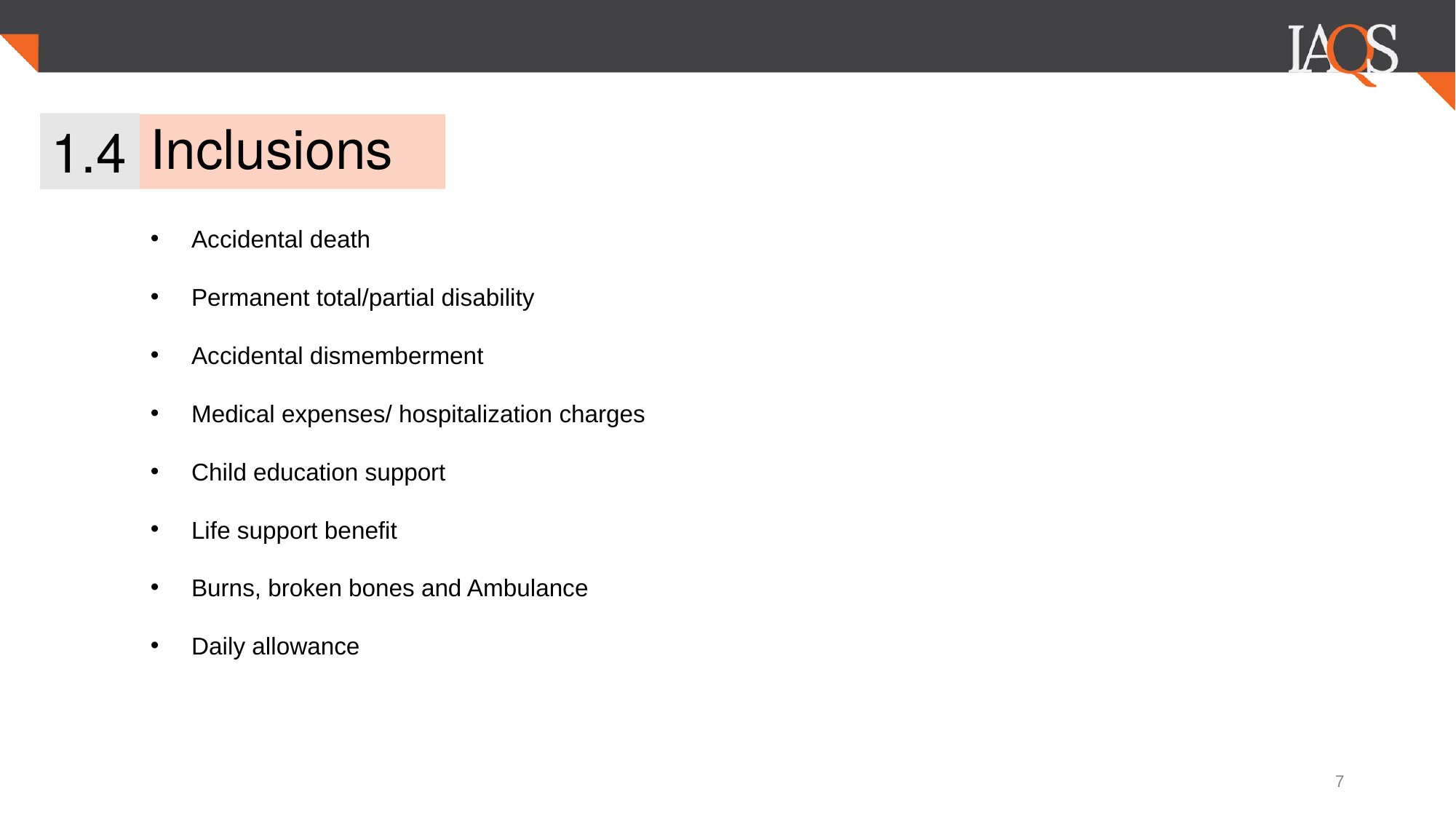

1.4
# Inclusions
Accidental death

Permanent total/partial disability

Accidental dismemberment

Medical expenses/ hospitalization charges

Child education support

Life support benefit

Burns, broken bones and Ambulance

Daily allowance
7